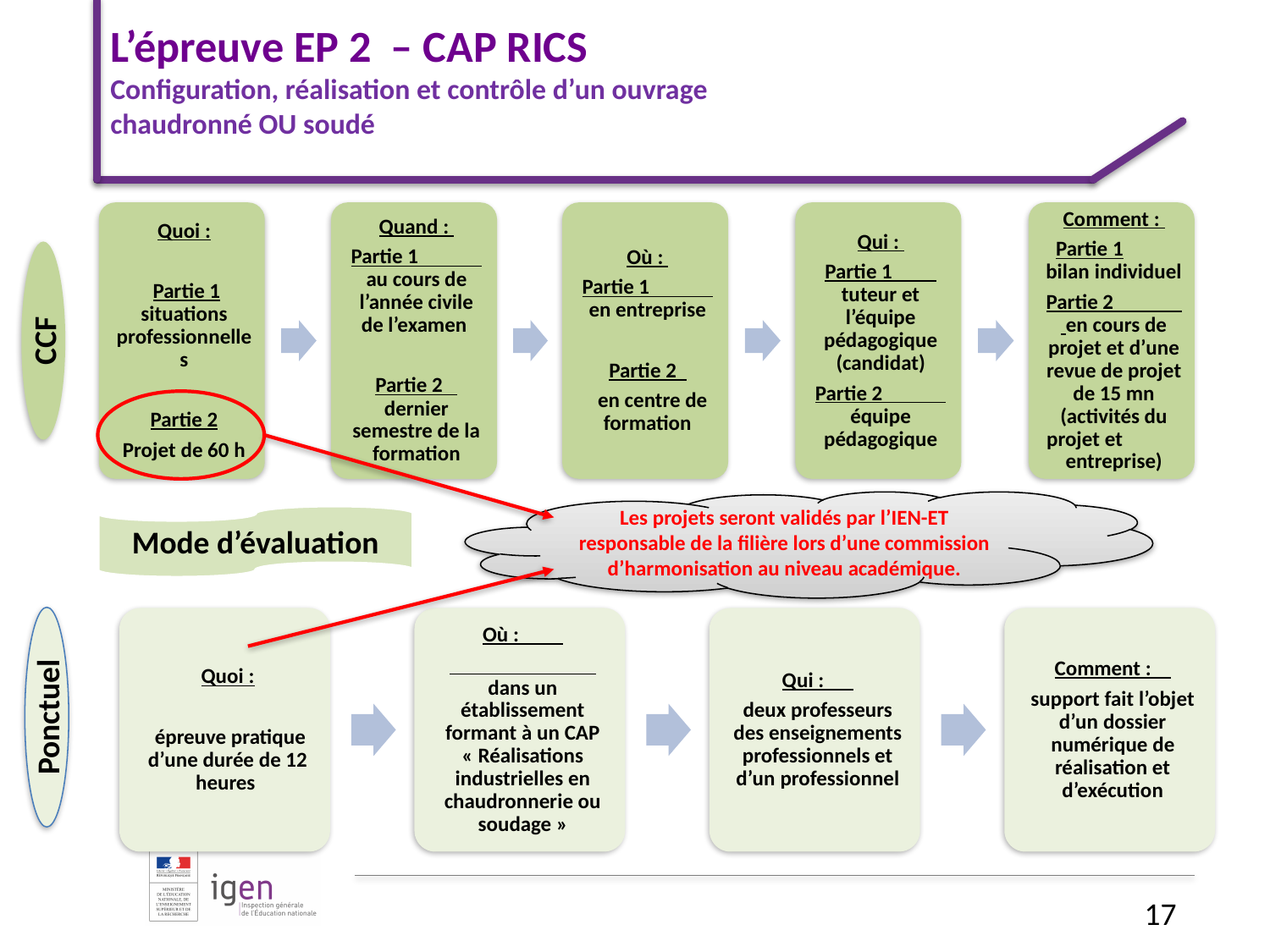

# L’épreuve EP 2  – CAP RICS Configuration, réalisation et contrôle d’un ouvrage chaudronné OU soudé
Quoi :

 Partie 1 situations professionnelles

Partie 2
Projet de 60 h

Quand :
Partie 1              au cours de l’année civile de l’examen

Partie 2    dernier semestre de la formation

Où :
Partie 1              en entreprise

Partie 2
  en centre de formation

Qui :
Partie 1          tuteur et l’équipe pédagogique (candidat)
Partie 2              équipe pédagogique

Comment :
Partie 1           bilan individuel
Partie 2                en cours de projet et d’une revue de projet de 15 mn (activités du projet et             entreprise)
CCF
Les projets seront validés par l’IEN-ET responsable de la filière lors d’une commission d’harmonisation au niveau académique.
Quoi :

 épreuve pratique d’une durée de 12 heures

Où :
                               dans un établissement formant à un CAP « Réalisations industrielles en chaudronnerie ou soudage »

Qui :
deux professeurs des enseignements professionnels et d’un professionnel

Comment :
support fait l’objet d’un dossier numérique de réalisation et d’exécution
Ponctuel

Mode d’évaluation
17